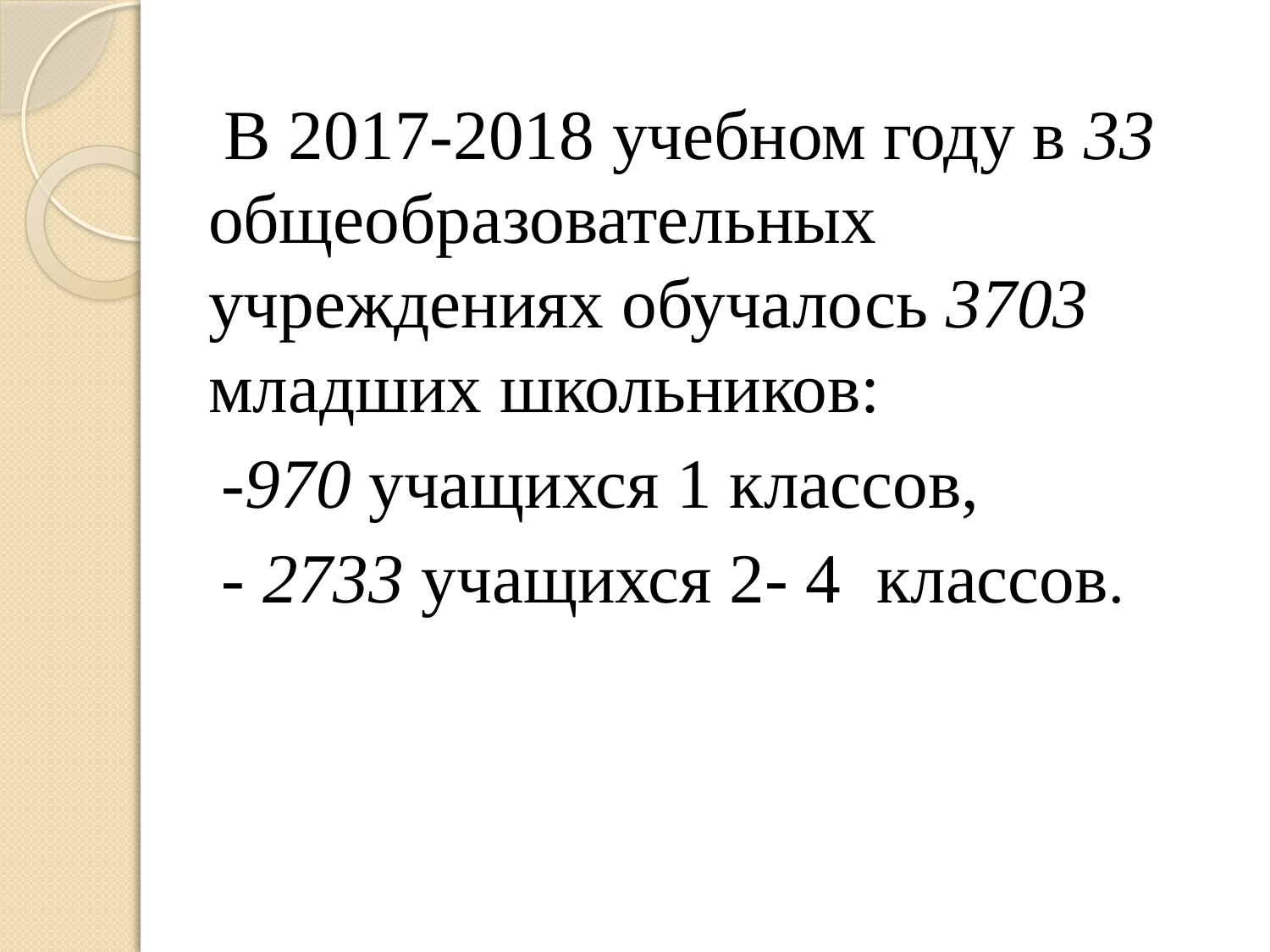

#
   В 2017-2018 учебном году в 33 общеобразовательных учреждениях обучалось 3703 младших школьников:
   -970 учащихся 1 классов,
   - 2733 учащихся 2- 4  классов.